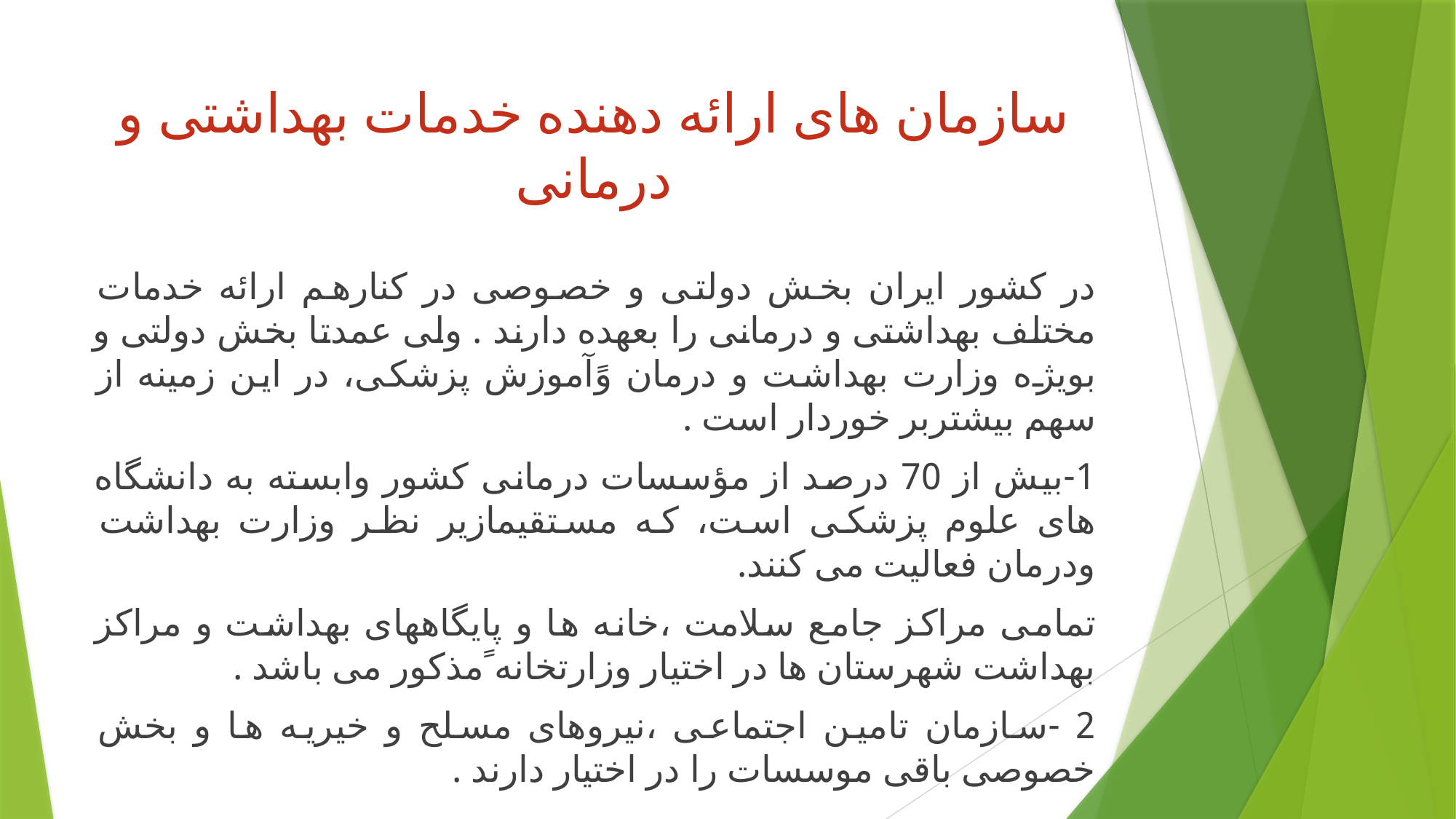

# سازمان های ارائه دهنده خدمات بهداشتی و درمانی
در کشور ایران بخش دولتی و خصوصی در کنارهم ارائه خدمات مختلف بهداشتی و درمانی را بعهده دارند . ولی عمدتا بخش دولتی و بویژه وزارت بهداشت و درمان وًآموزش پزشکی، در این زمینه از سهم بیشتربر خوردار است .
1-بیش از 70 درصد از مؤسسات درمانی کشور وابسته به دانشگاه های علوم پزشکی است، که مستقیمازیر نظر وزارت بهداشت ودرمان فعالیت می کنند.
تمامی مراکز جامع سلامت ،خانه ها و پایگاههای بهداشت و مراکز بهداشت شهرستان ها در اختیار وزارتخانه ًمذکور می باشد .
2 -سازمان تامین اجتماعی ،نیروهای مسلح و خیریه ها و بخش خصوصی باقی موسسات را در اختیار دارند .